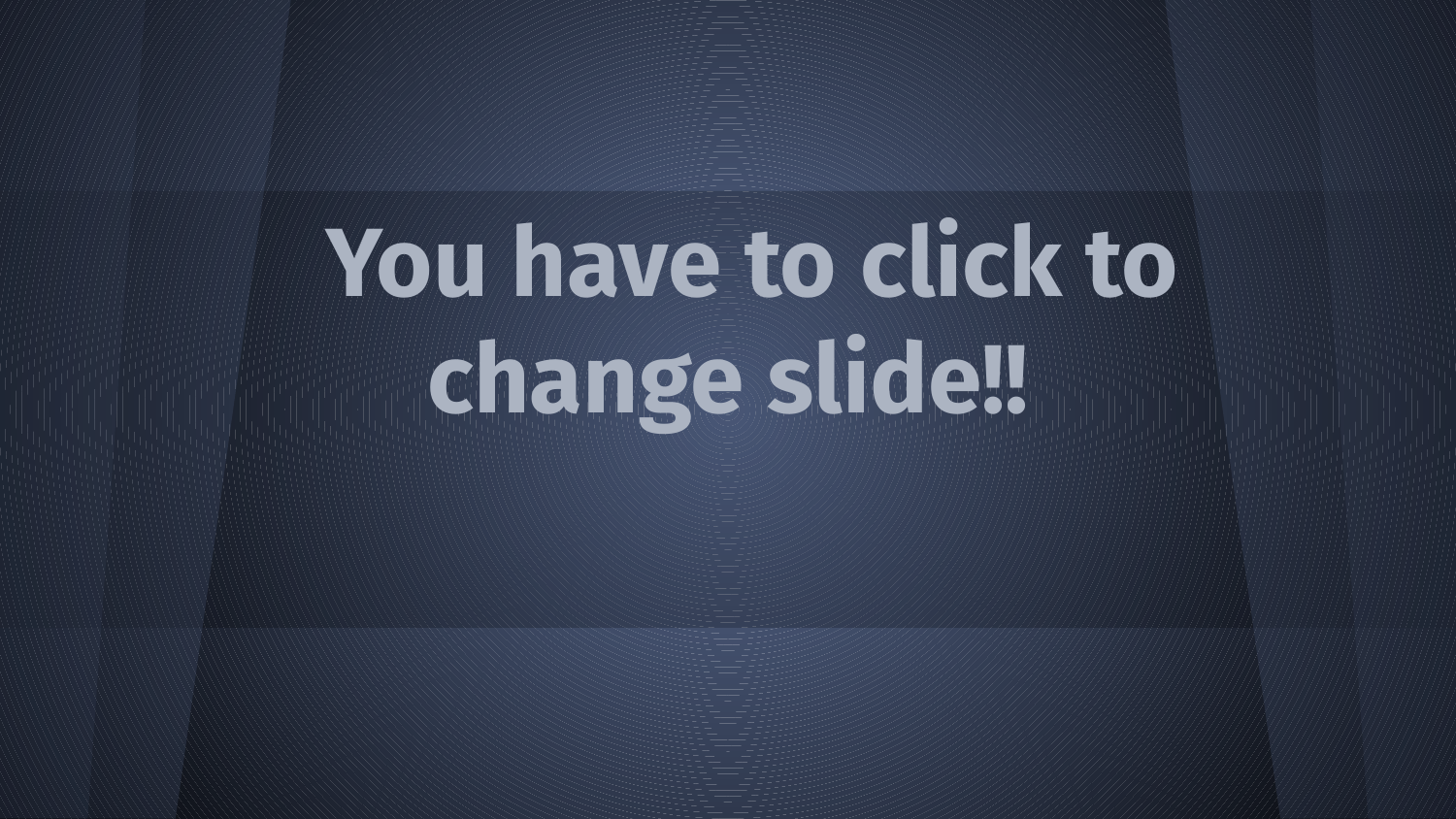

# You have to click to change slide!!